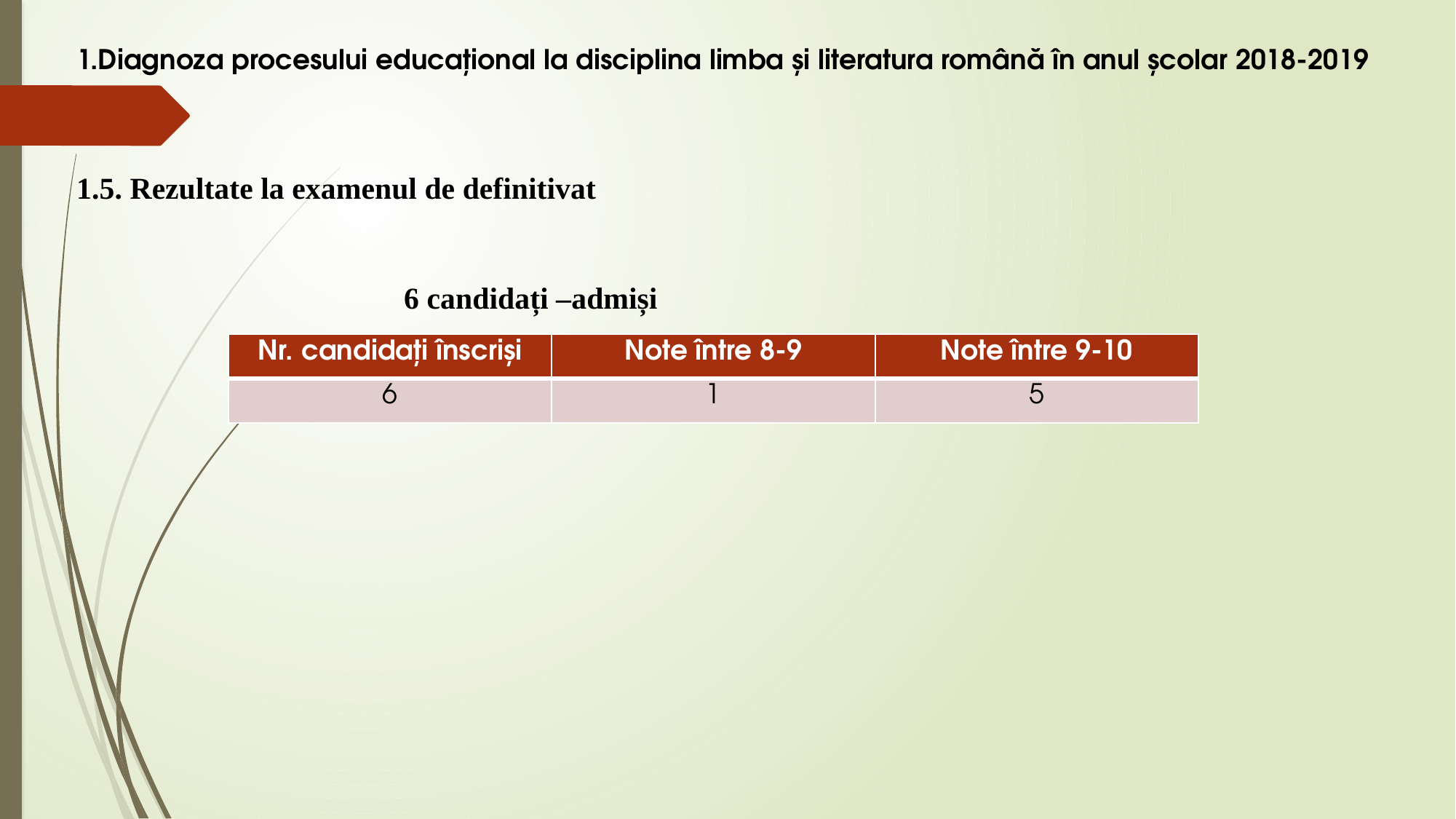

1.Diagnoza procesului educațional la disciplina limba și literatura română în anul școlar 2018-2019
1.5. Rezultate la examenul de definitivat

			6 candidați –admiși

| Nr. candidați înscriși | Note între 8-9 | Note între 9-10 |
| --- | --- | --- |
| 6 | 1 | 5 |